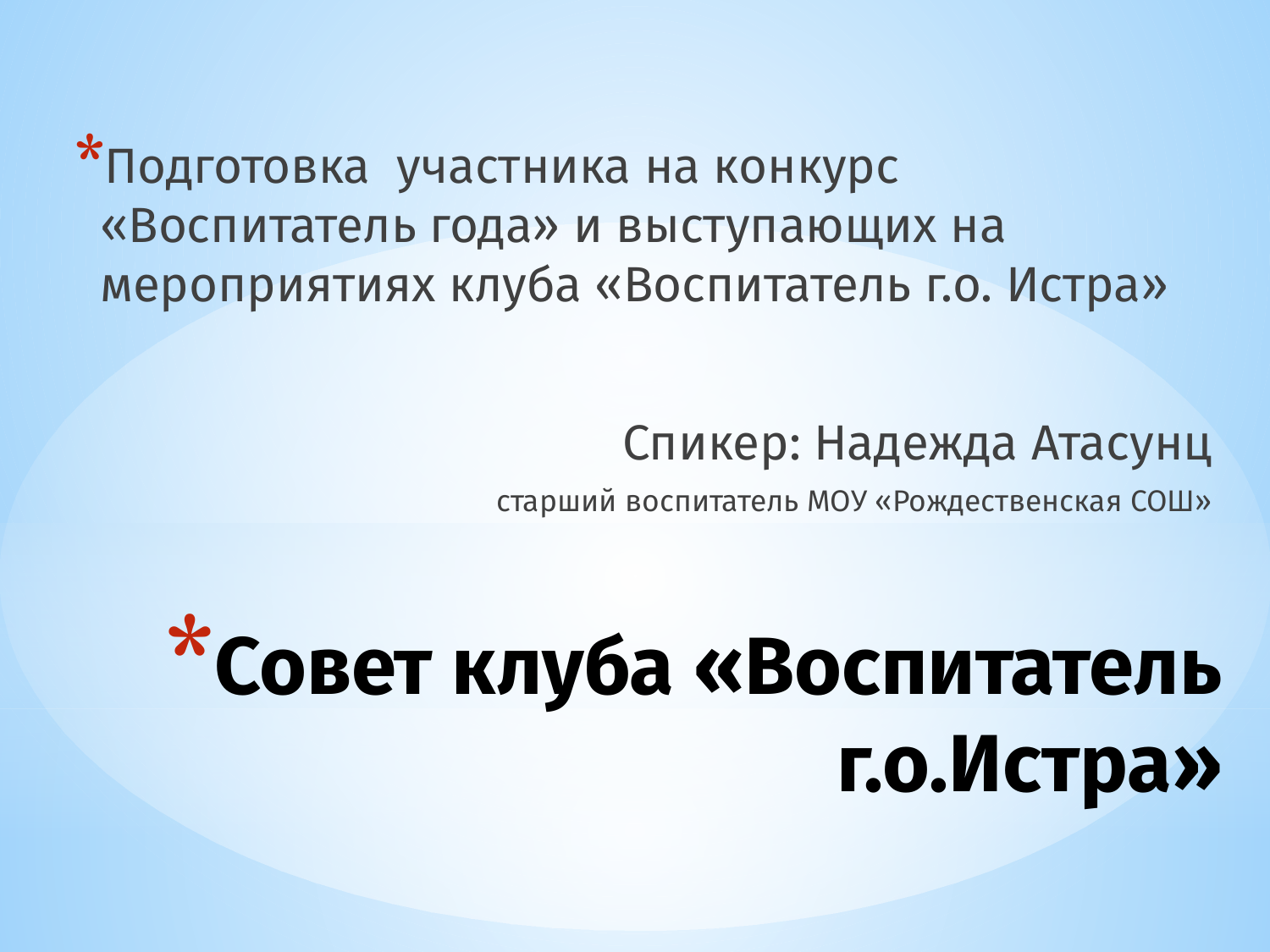

Подготовка  участника на конкурс «Воспитатель года» и выступающих на мероприятиях клуба «Воспитатель г.о. Истра»

Спикер: Надежда Атасунц
старший воспитатель МОУ «Рождественская СОШ»
# Совет клуба «Воспитатель г.о.Истра»